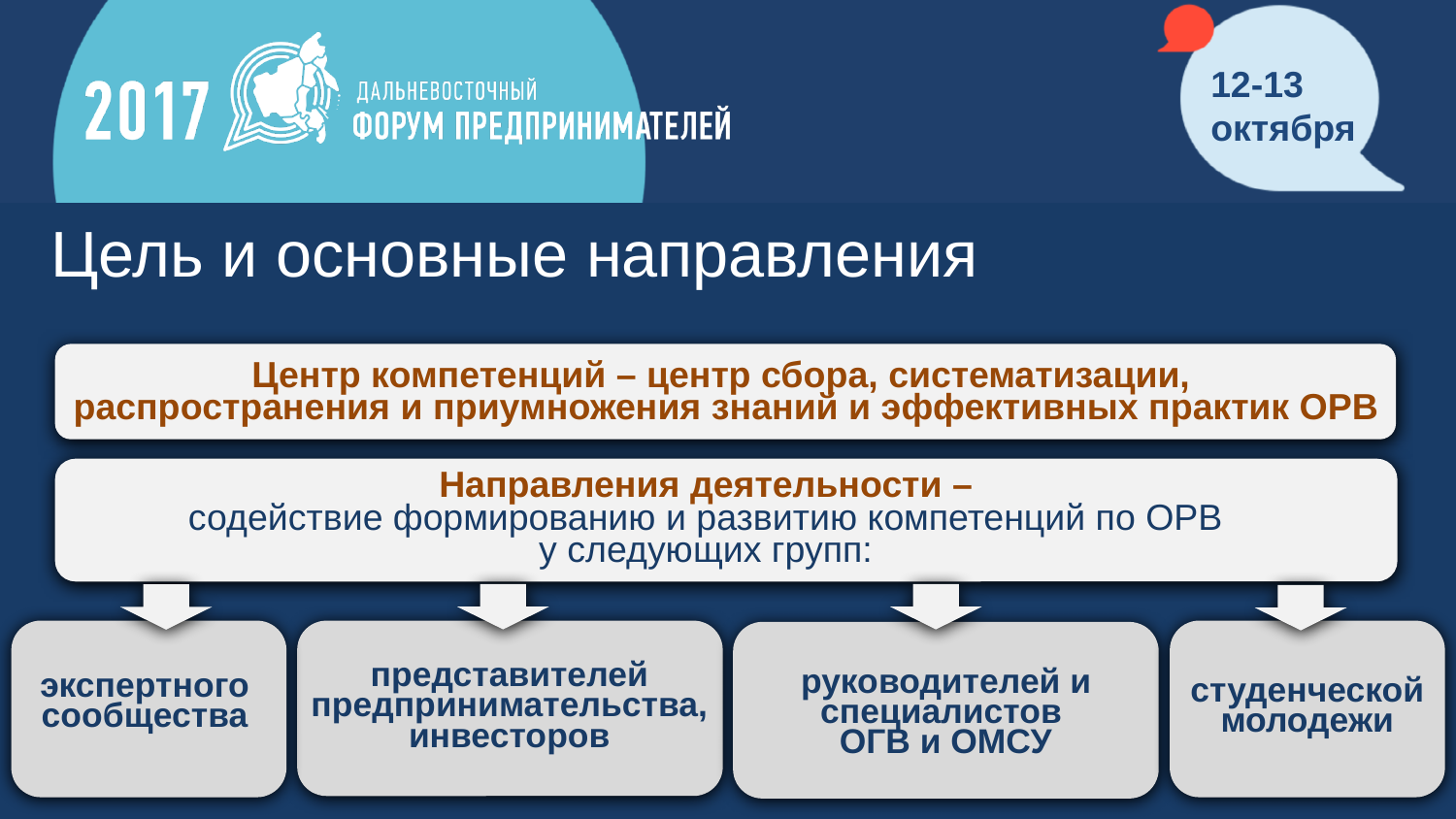

Цель и основные направления

Центр компетенций – центр сбора, систематизации,
распространения и приумножения знаний и эффективных практик ОРВ

Направления деятельности –
содействие формированию и развитию компетенций по ОРВ
у следующих групп:

представителей предпринимательства, инвесторов
руководителей и специалистов
ОГВ и ОМСУ
экспертного сообщества
студенческой молодежи